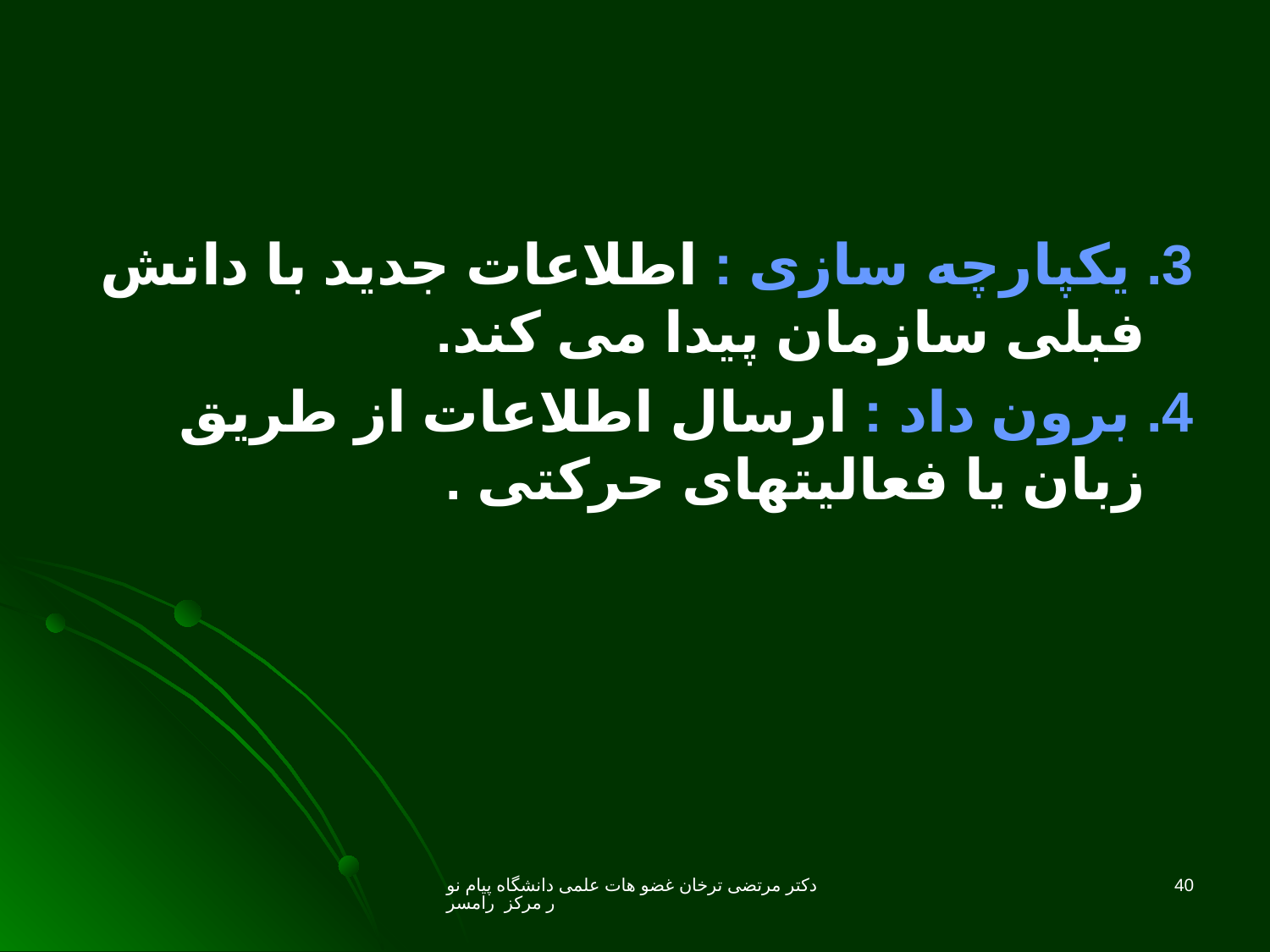

3. یکپارچه سازی : اطلاعات جدید با دانش فبلی سازمان پیدا می کند.
4. برون داد : ارسال اطلاعات از طریق زبان یا فعالیتهای حرکتی .

دکتر مرتضی ترخان غضو هات علمی دانشگاه پیام نور مرکز رامسر
40